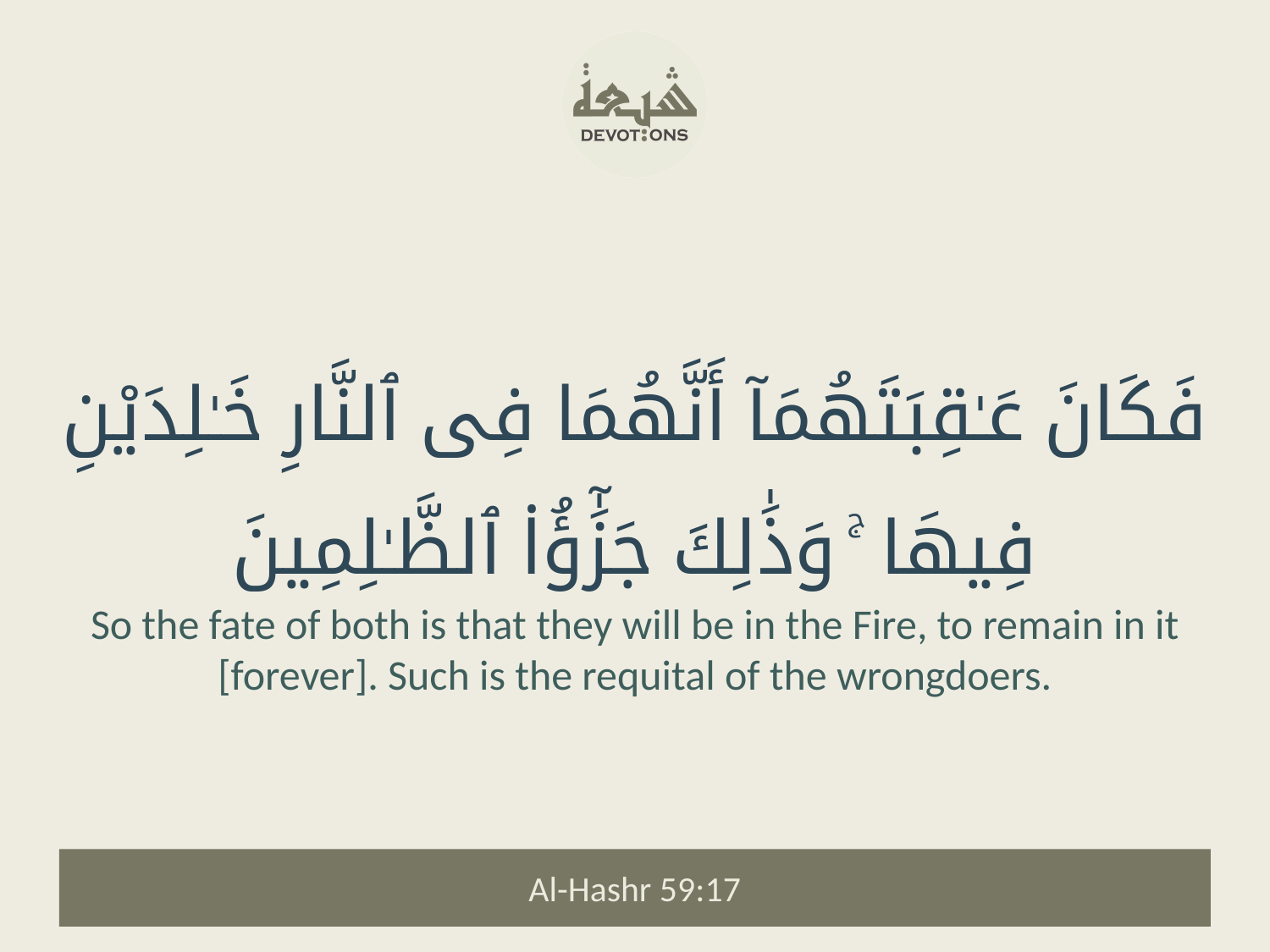

فَكَانَ عَـٰقِبَتَهُمَآ أَنَّهُمَا فِى ٱلنَّارِ خَـٰلِدَيْنِ فِيهَا ۚ وَذَٰلِكَ جَزَٰٓؤُا۟ ٱلظَّـٰلِمِينَ
So the fate of both is that they will be in the Fire, to remain in it [forever]. Such is the requital of the wrongdoers.
Al-Hashr 59:17